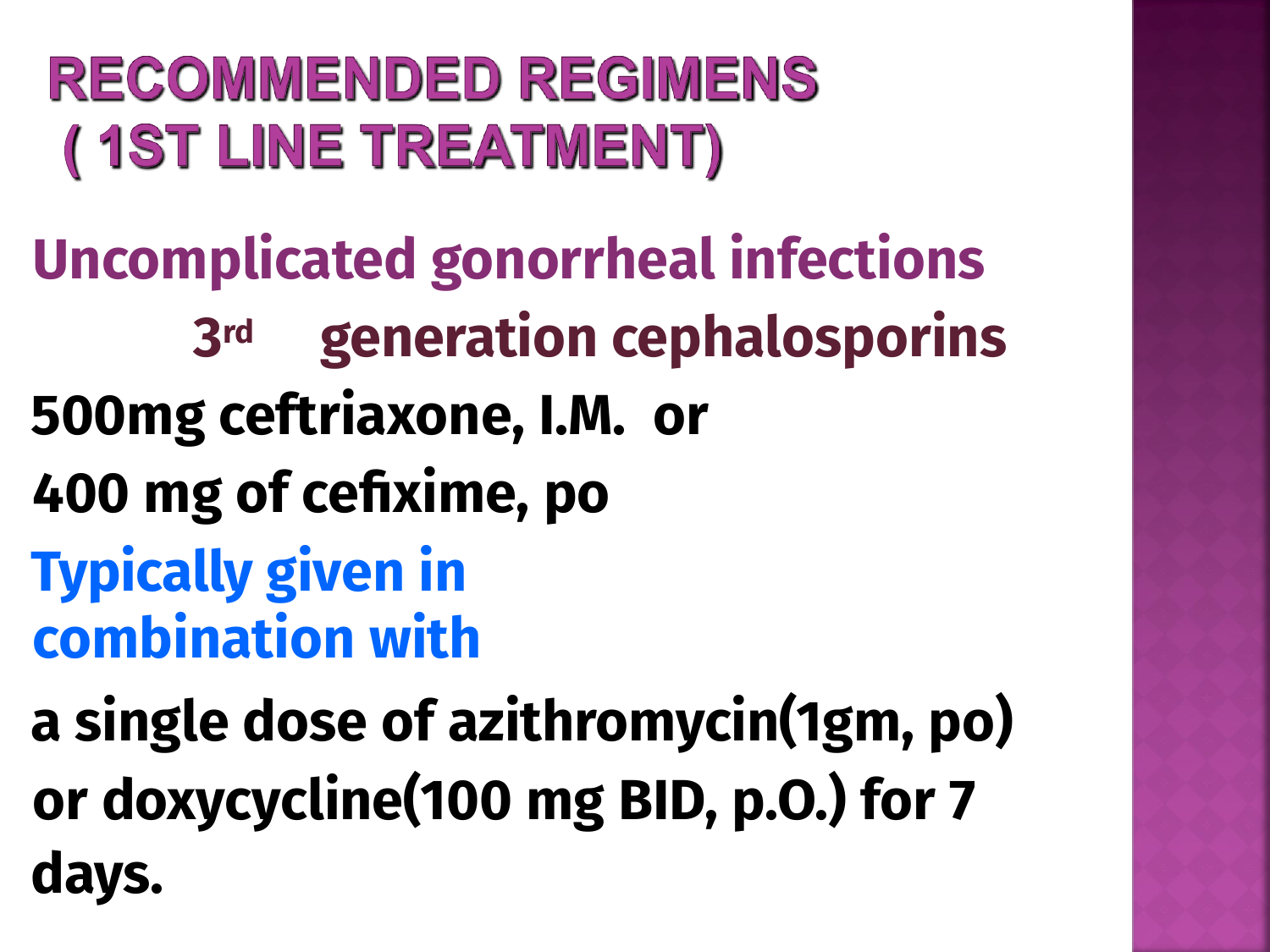

Uncomplicated gonorrheal infections  3rd	generation cephalosporins
500mg ceftriaxone, I.M.  or 400 mg of cefixime, po
Typically given in combination with
a single dose of azithromycin(1gm, po)  or doxycycline(100 mg BID, p.O.) for 7
days.